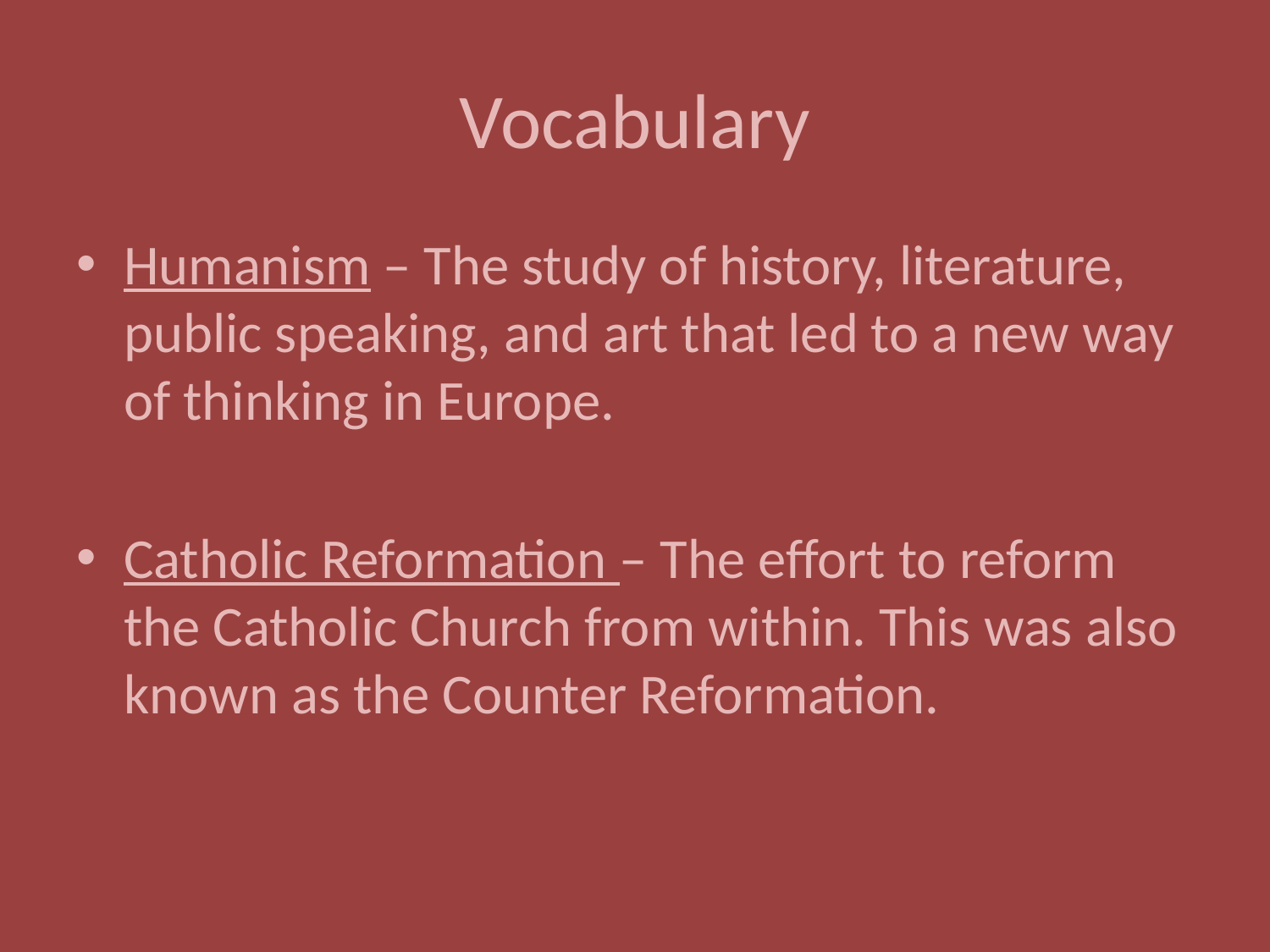

# Vocabulary
Humanism – The study of history, literature, public speaking, and art that led to a new way of thinking in Europe.

Catholic Reformation – The effort to reform the Catholic Church from within. This was also known as the Counter Reformation.